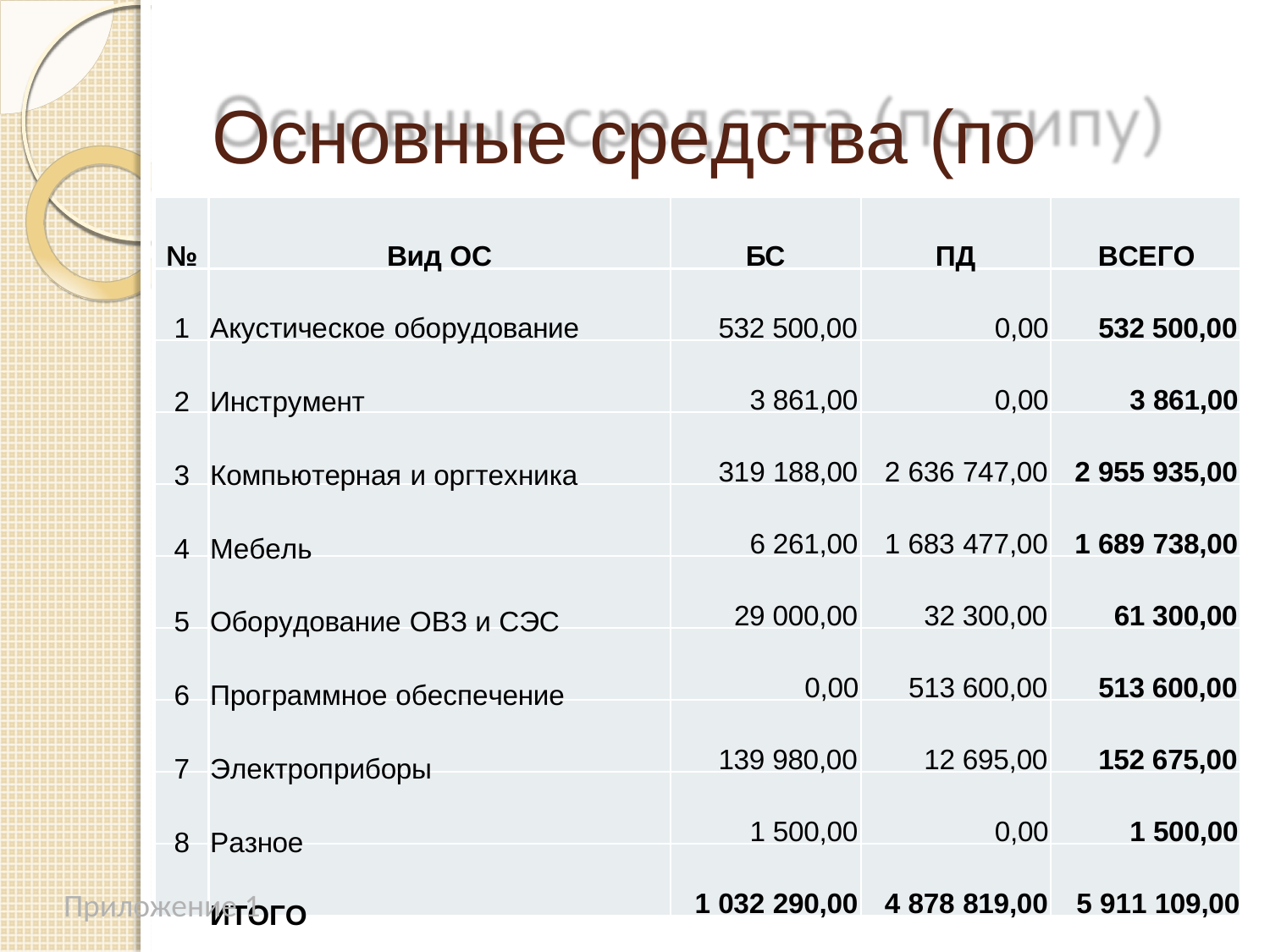

# Основные средства (по типу)

№
Вид ОС
БС
ПД
ВСЕГО

Акустическое оборудование

Инструмент

Компьютерная и оргтехника

Мебель

Оборудование ОВЗ и СЭС

Программное обеспечение

Электроприборы

Разное

ИТОГО
532 500,00
0,00
532 500,00

3 861,00
0,00
3 861,00

319 188,00
2 636 747,00
2 955 935,00

6 261,00
1 683 477,00
1 689 738,00

29 000,00
32 300,00
61 300,00

0,00
513 600,00
513 600,00

139 980,00
12 695,00
152 675,00

1 500,00
0,00
1 500,00

1 032 290,00
4 878 819,00
5 911 109,00
Приложение 1